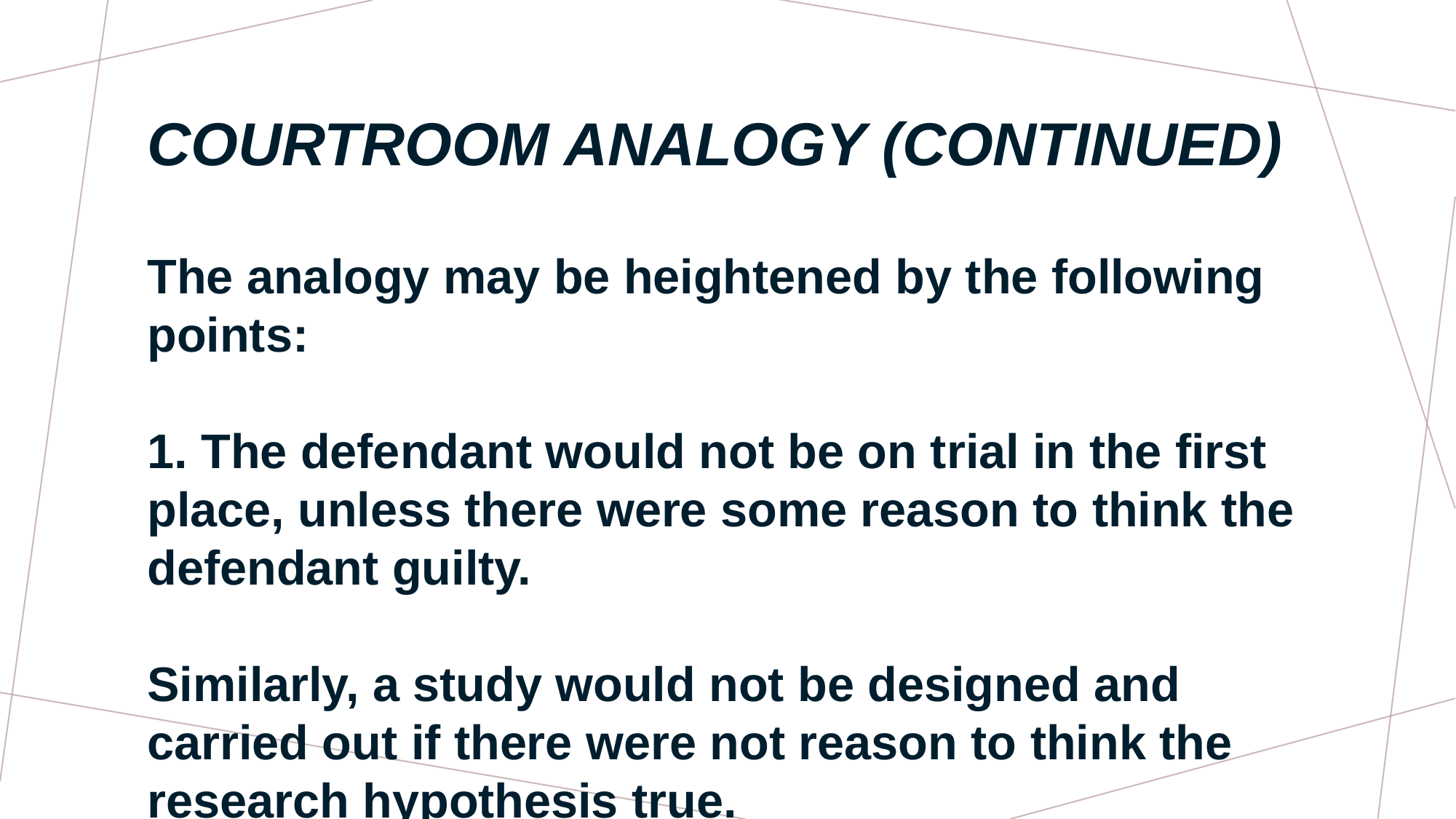

# COURTROOM ANALOGY (CONTINUED)
The analogy may be heightened by the following points:

1. The defendant would not be on trial in the first place, unless there were some reason to think the defendant guilty.

Similarly, a study would not be designed and carried out if there were not reason to think the research hypothesis true.